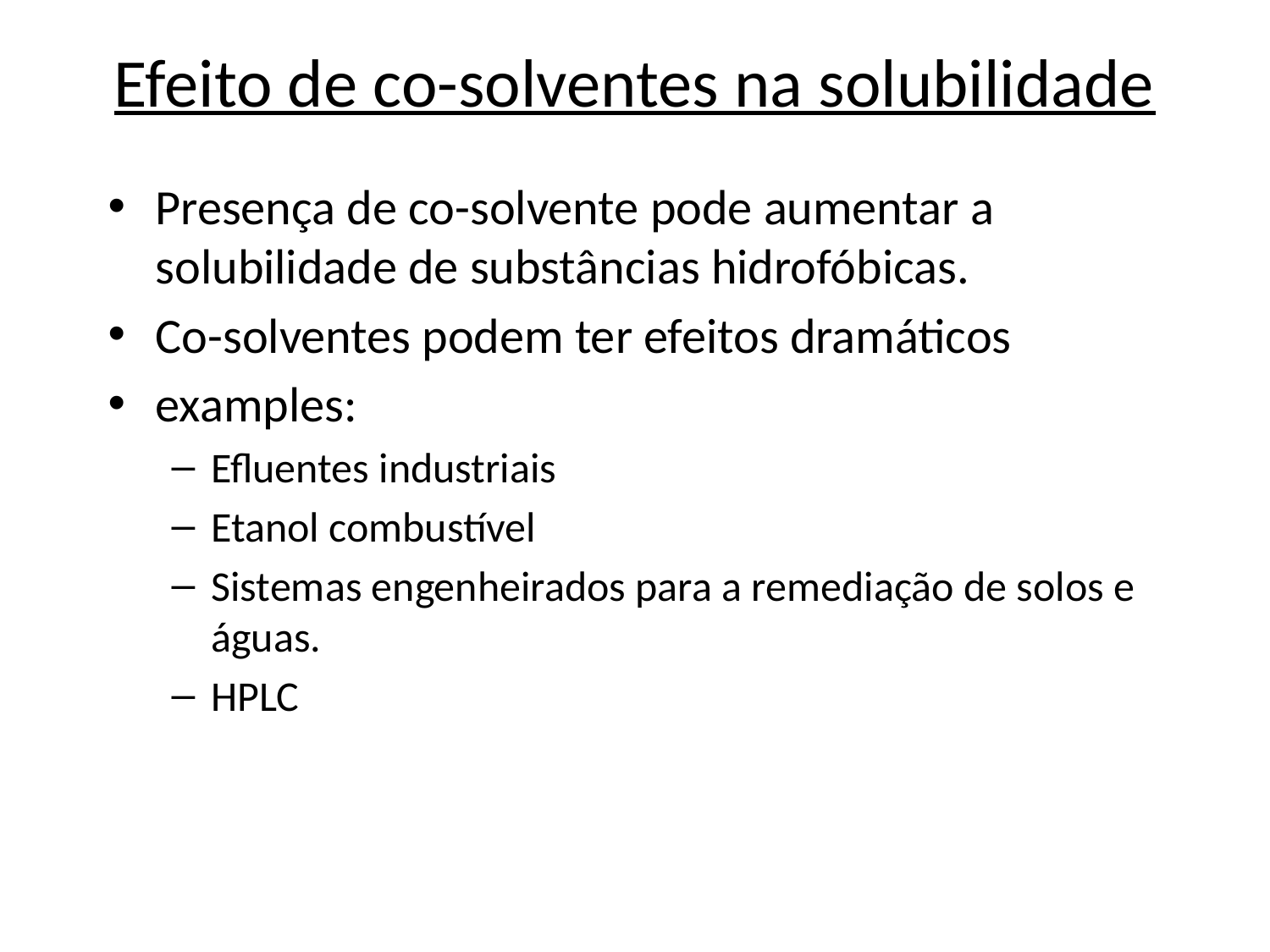

# Efeito de co-solventes na solubilidade
Presença de co-solvente pode aumentar a solubilidade de substâncias hidrofóbicas.
Co-solventes podem ter efeitos dramáticos
examples:
Efluentes industriais
Etanol combustível
Sistemas engenheirados para a remediação de solos e águas.
HPLC